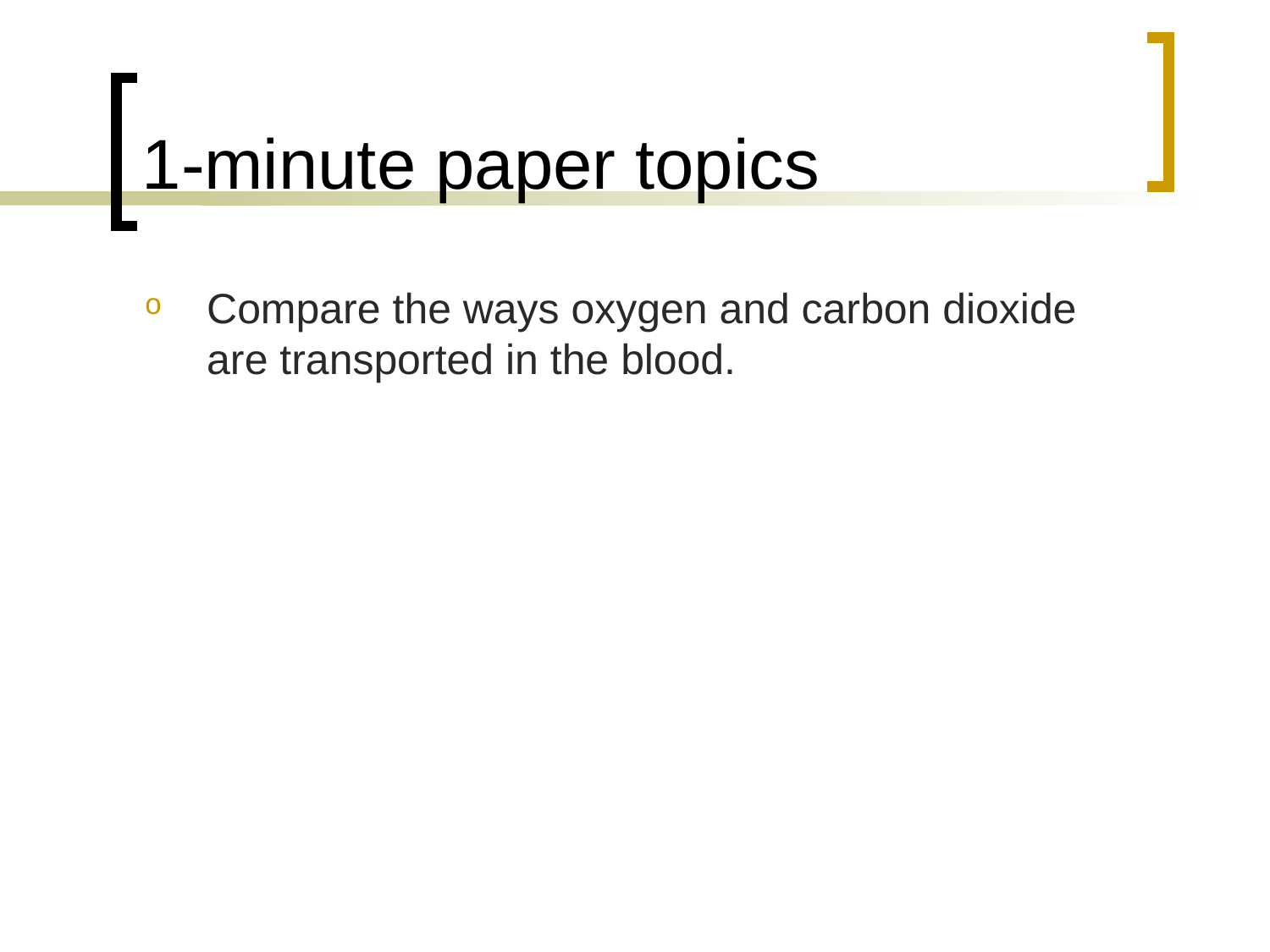

# 1-minute paper topics
Compare the ways oxygen and carbon dioxide are transported in the blood.